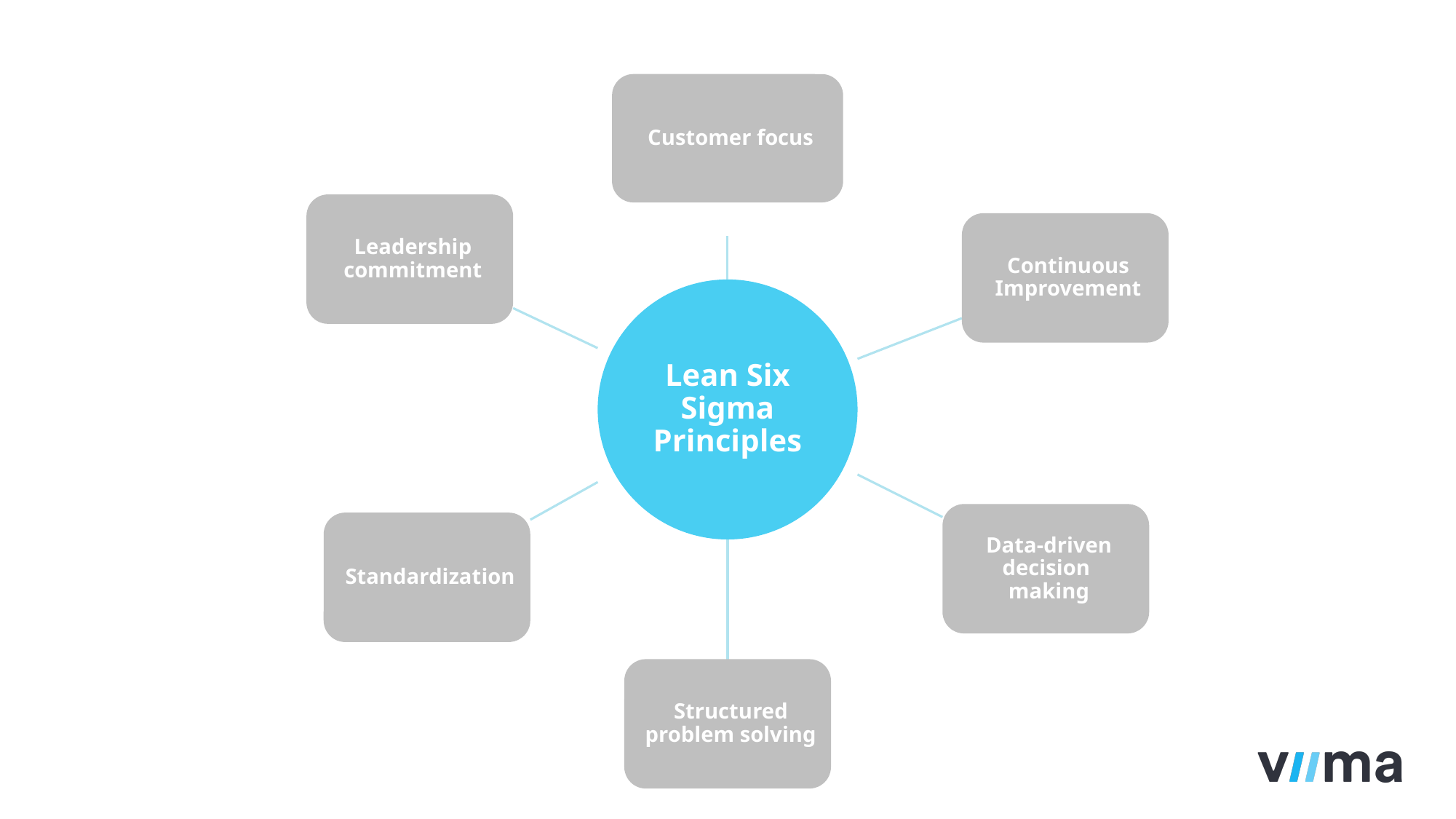

Lean Six Sigma Principles
Customer focus
Continuous Improvement
Data-driven decision  making
Structured problem solving
Standardization
Leadership commitment